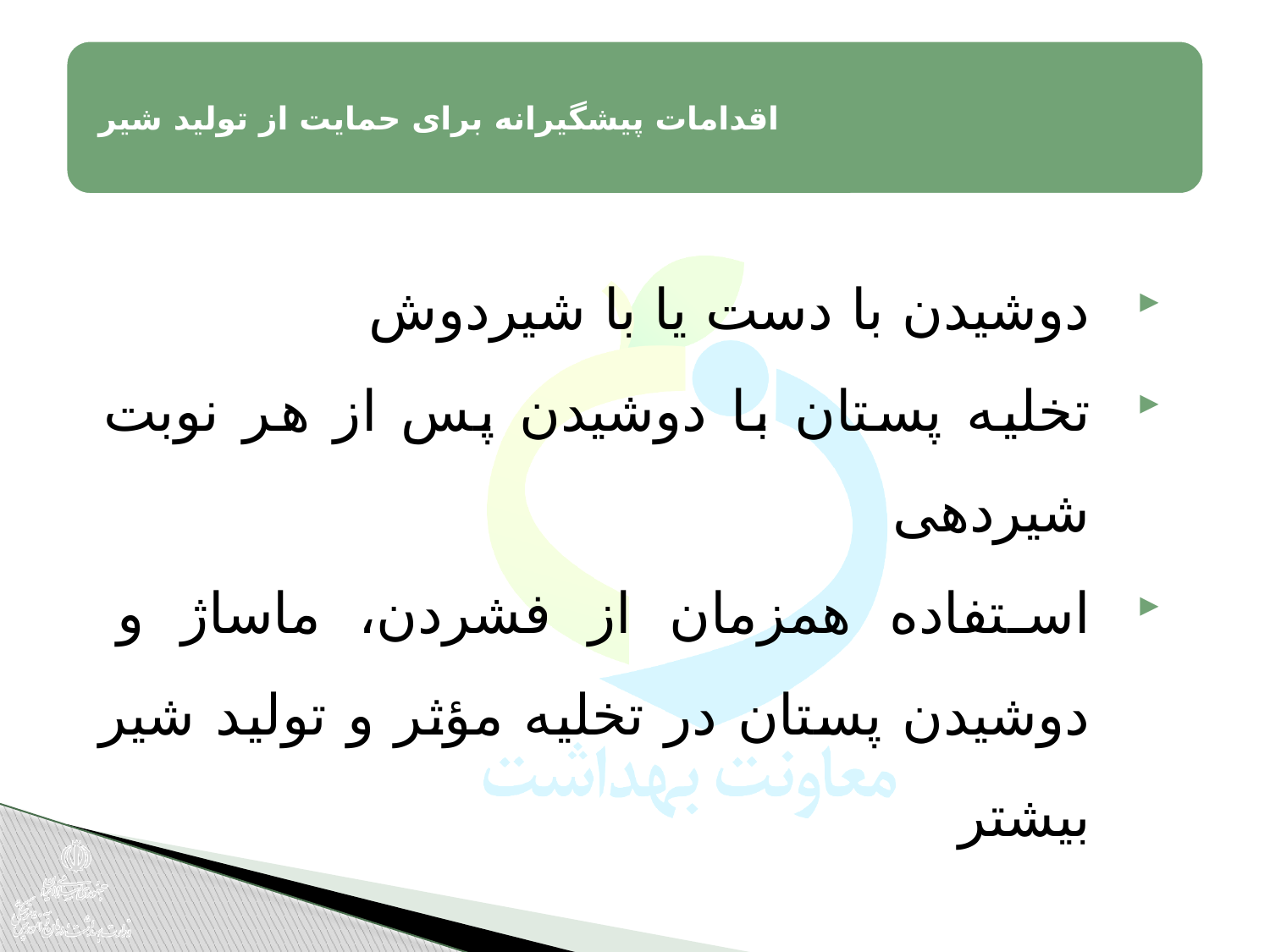

اقدامات پیشگیرانه برای حمایت از تولید شیر
دوشیدن با دست یا با شیردوش
تخلیه پستان با دوشیدن پس از هر نوبت شیردهی
استفاده همزمان از فشردن، ماساژ و دوشیدن پستان در تخلیه مؤثر و تولید شیر بیشتر